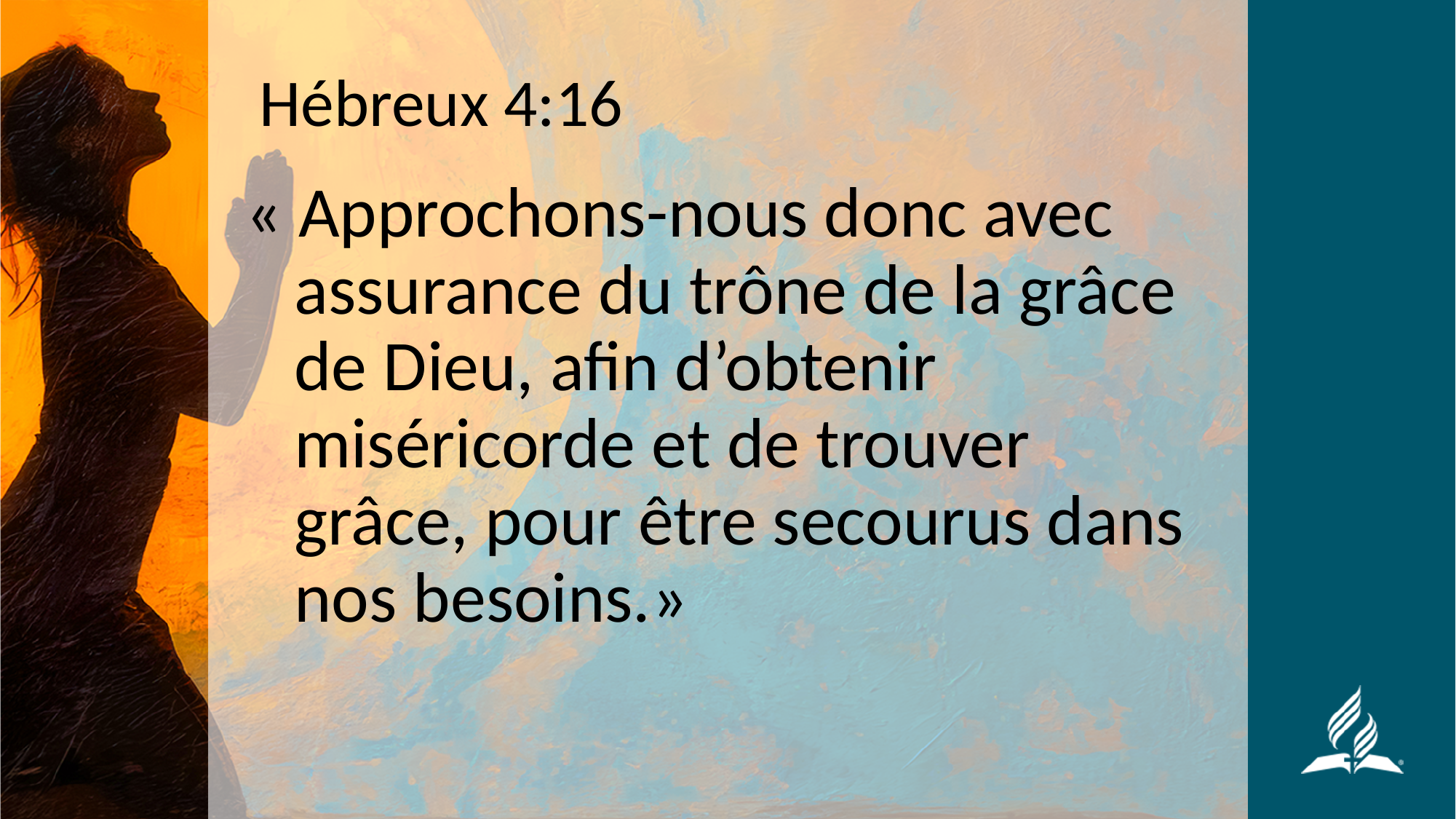

# Hébreux 4:16
« Approchons-nous donc avec
   assurance du trône de la grâce
   de Dieu, afin d’obtenir
   miséricorde et de trouver
   grâce, pour être secourus dans
   nos besoins.»